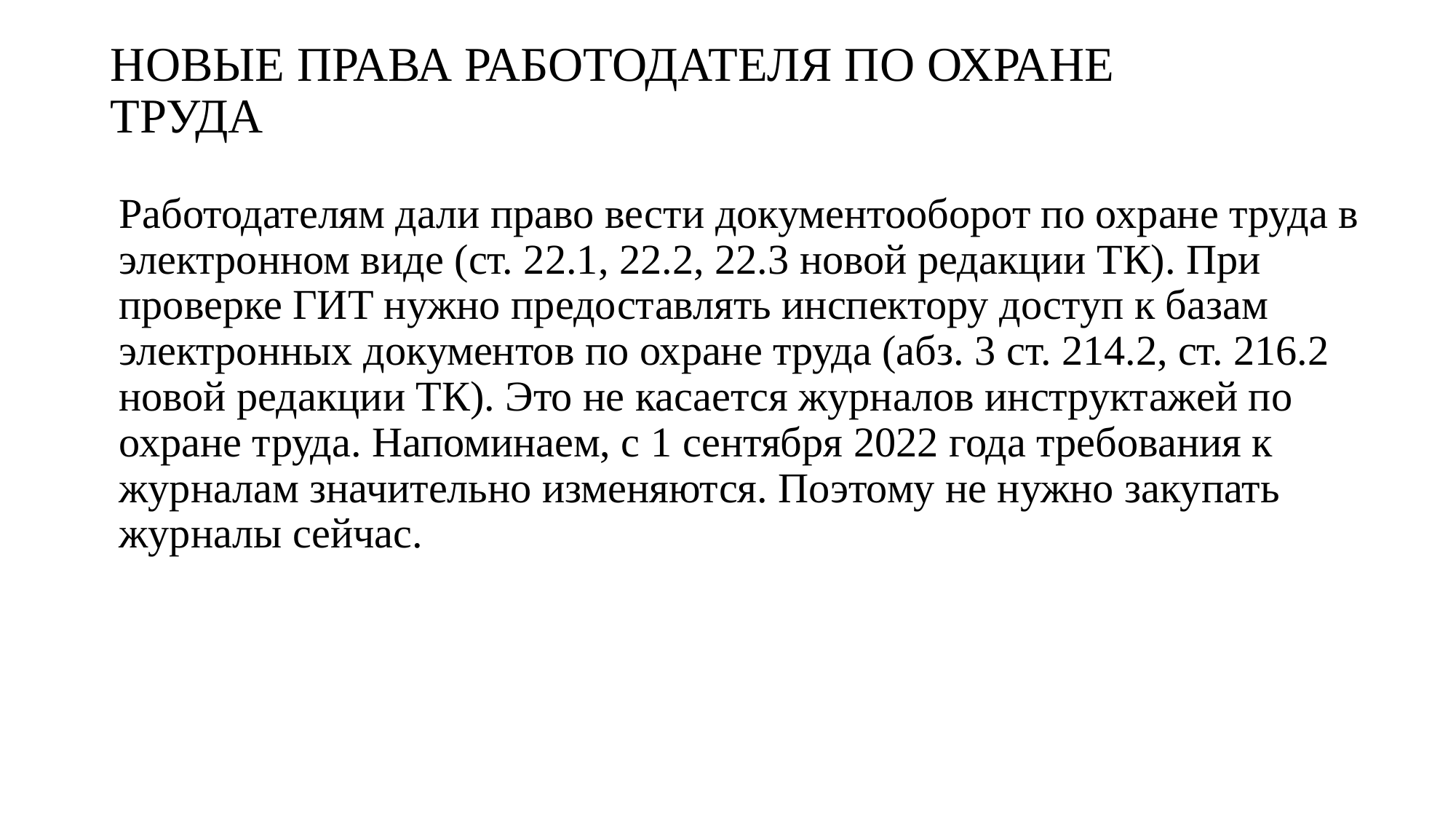

# Новые права работодателя по охране труда
Работодателям дали право вести документооборот по охране труда в электронном виде (ст. 22.1, 22.2, 22.3 новой редакции ТК). При проверке ГИТ нужно предоставлять инспектору доступ к базам электронных документов по охране труда (абз. 3 ст. 214.2, ст. 216.2 новой редакции ТК). Это не касается журналов инструктажей по охране труда. Напоминаем, с 1 сентября 2022 года требования к журналам значительно изменяются. Поэтому не нужно закупать журналы сейчас.